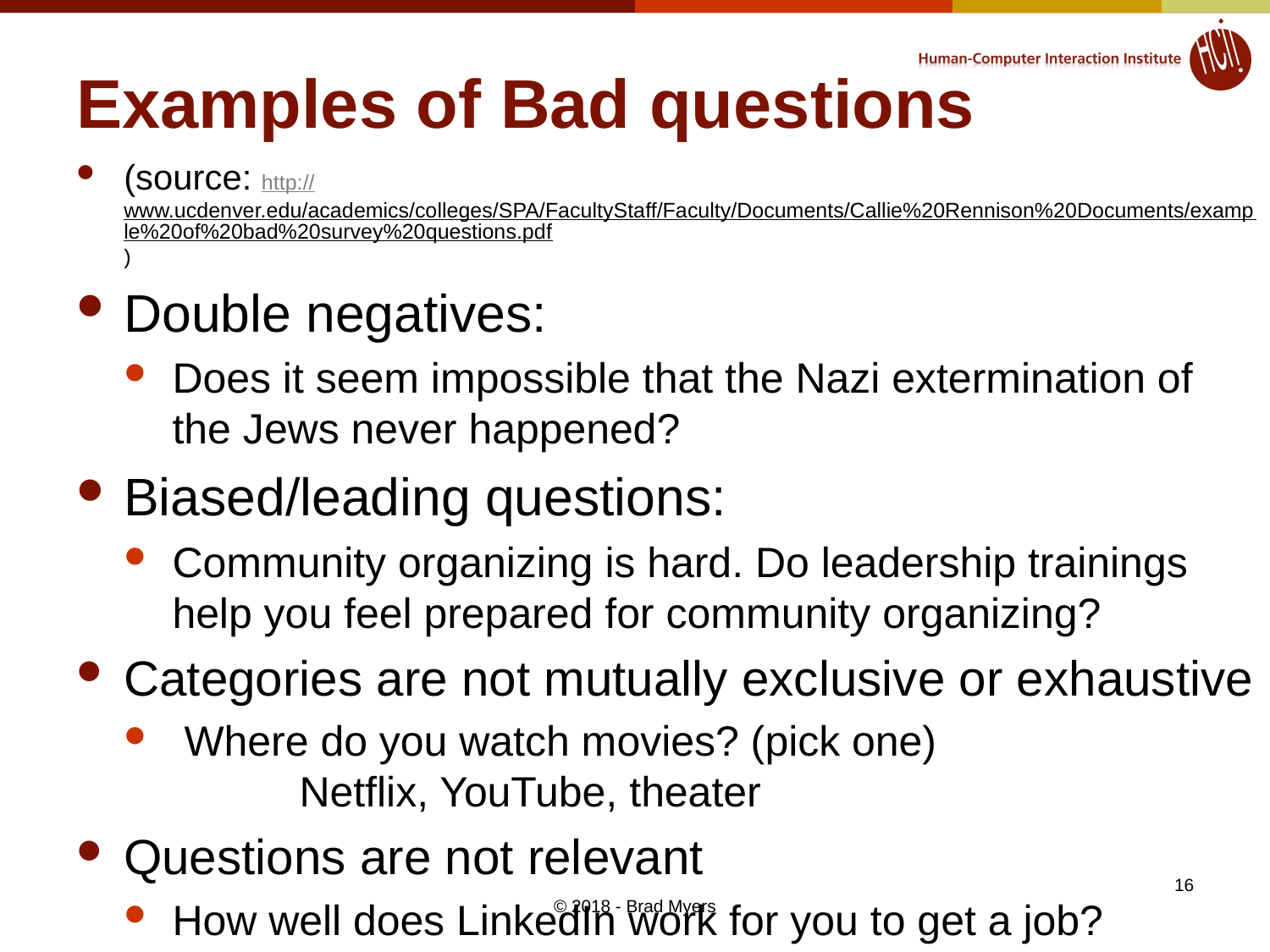

# Examples of Bad questions
(source: http://www.ucdenver.edu/academics/colleges/SPA/FacultyStaff/Faculty/Documents/Callie%20Rennison%20Documents/example%20of%20bad%20survey%20questions.pdf)
Double negatives:
Does it seem impossible that the Nazi extermination of the Jews never happened?
Biased/leading questions:
Community organizing is hard. Do leadership trainings help you feel prepared for community organizing?
Categories are not mutually exclusive or exhaustive
 Where do you watch movies? (pick one)
	Netflix, YouTube, theater
Questions are not relevant
How well does LinkedIn work for you to get a job?
16
© 2018 - Brad Myers